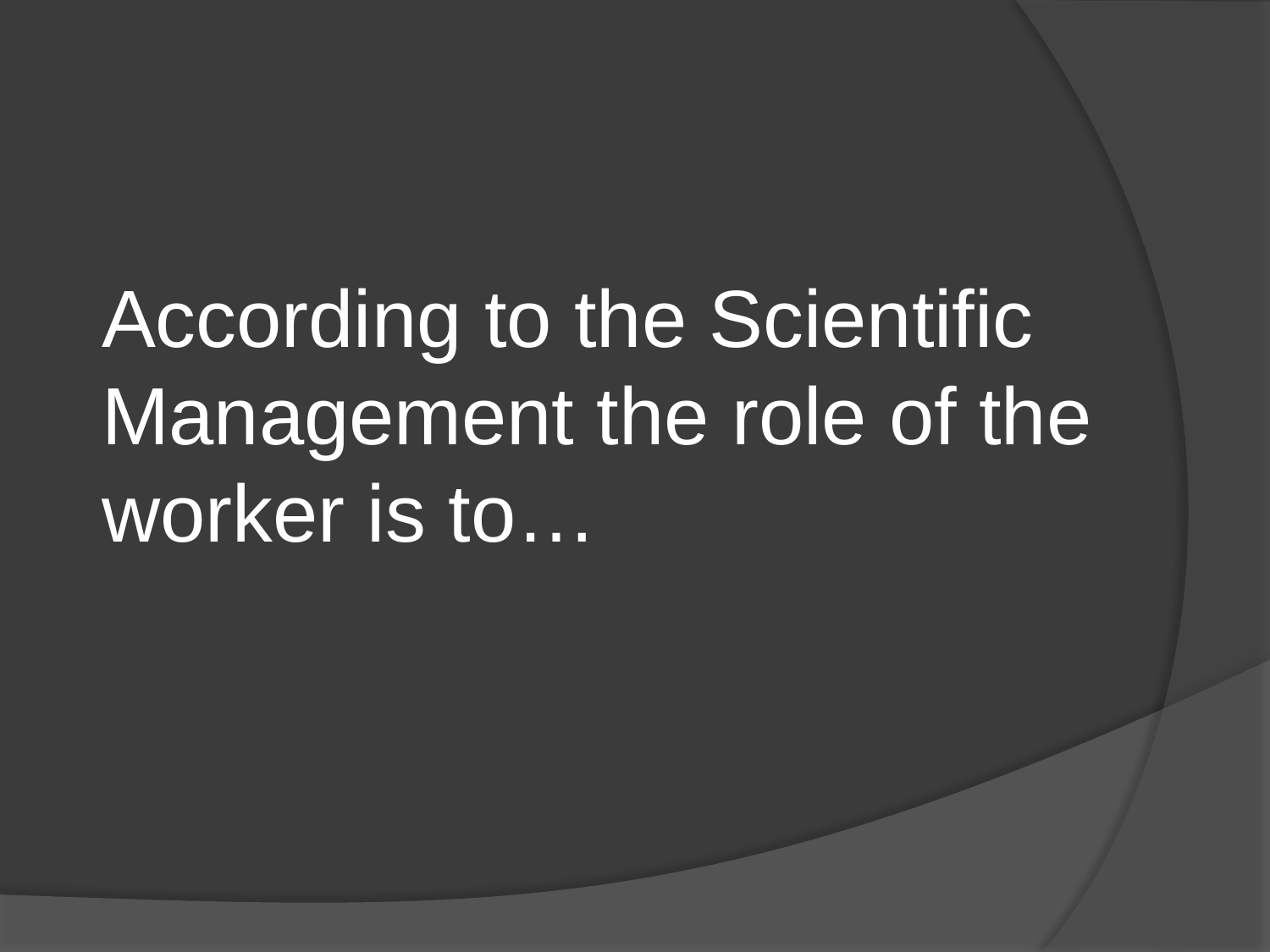

# According to the Scientific Management the role of the worker is to…